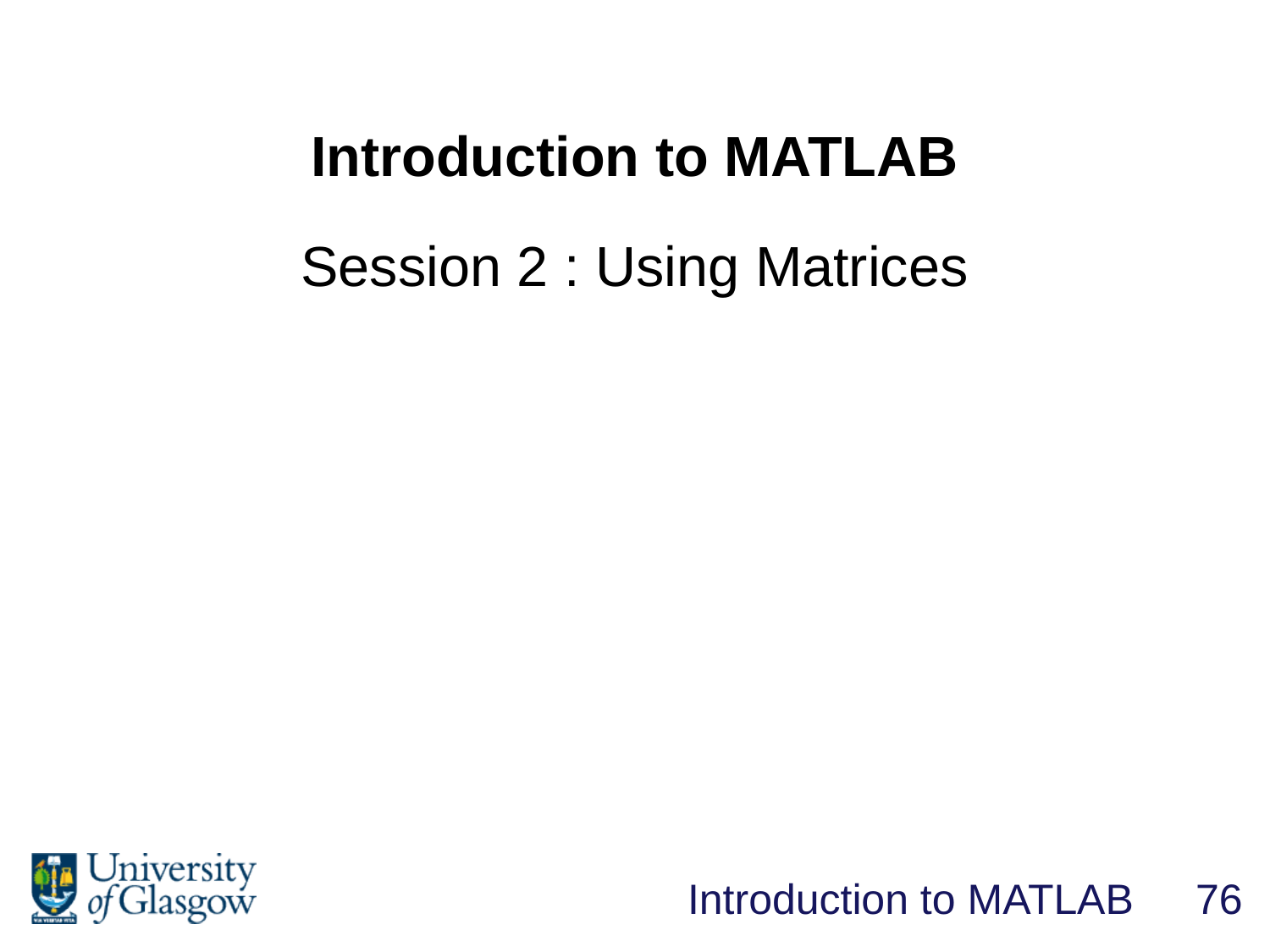

Introduction to MATLAB
Session 2 : Using Matrices